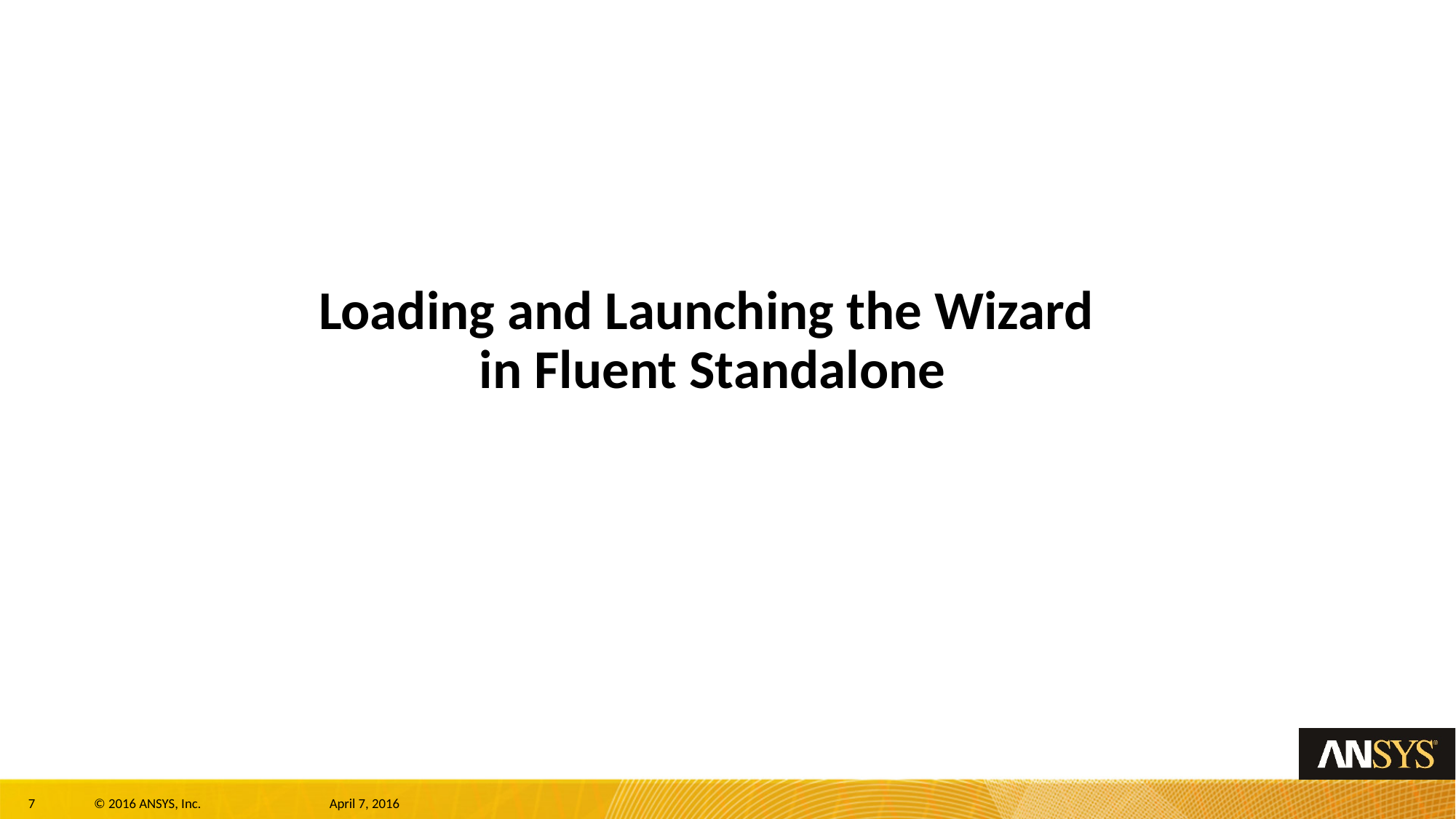

# Loading and Launching the Wizard in Fluent Standalone